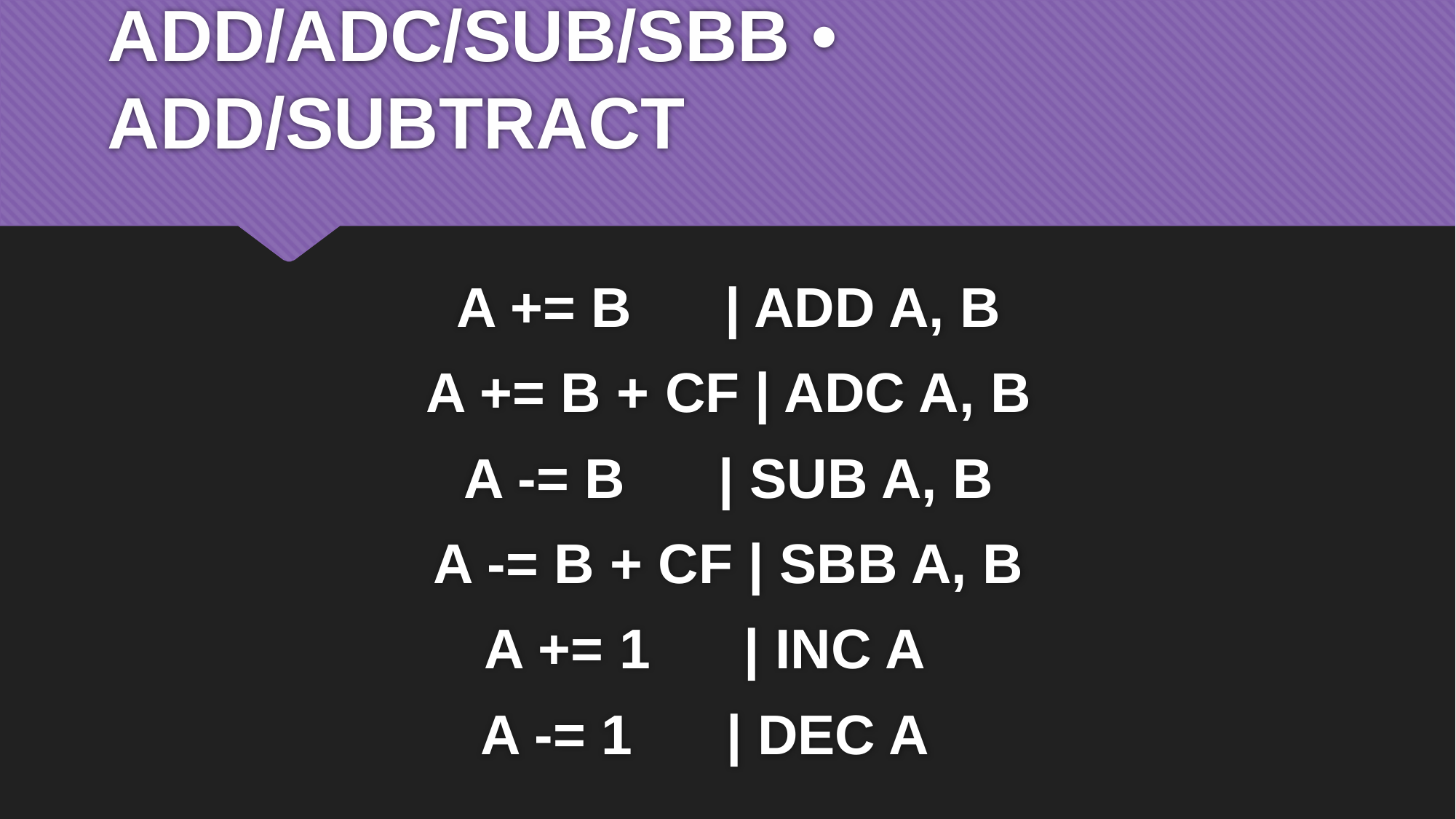

# ADD/ADC/SUB/SBB • ADD/SUBTRACT
A += B      | ADD A, B
A += B + CF | ADC A, B
A -= B      | SUB A, B
A -= B + CF | SBB A, B
A += 1      | INC A
A -= 1      | DEC A